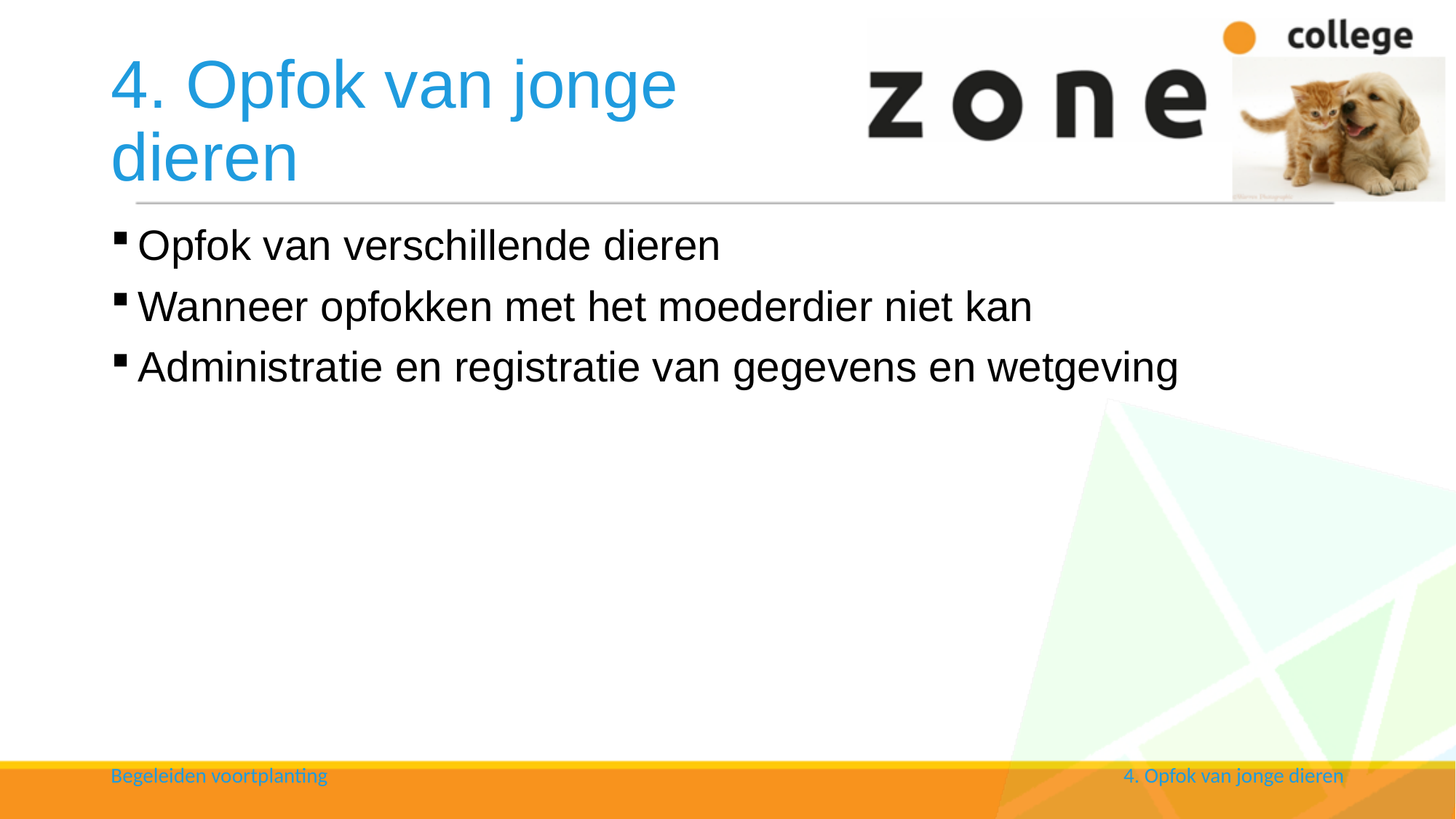

# 4. Opfok van jonge dieren
Opfok van verschillende dieren
Wanneer opfokken met het moederdier niet kan
Administratie en registratie van gegevens en wetgeving
Begeleiden voortplanting
4. Opfok van jonge dieren